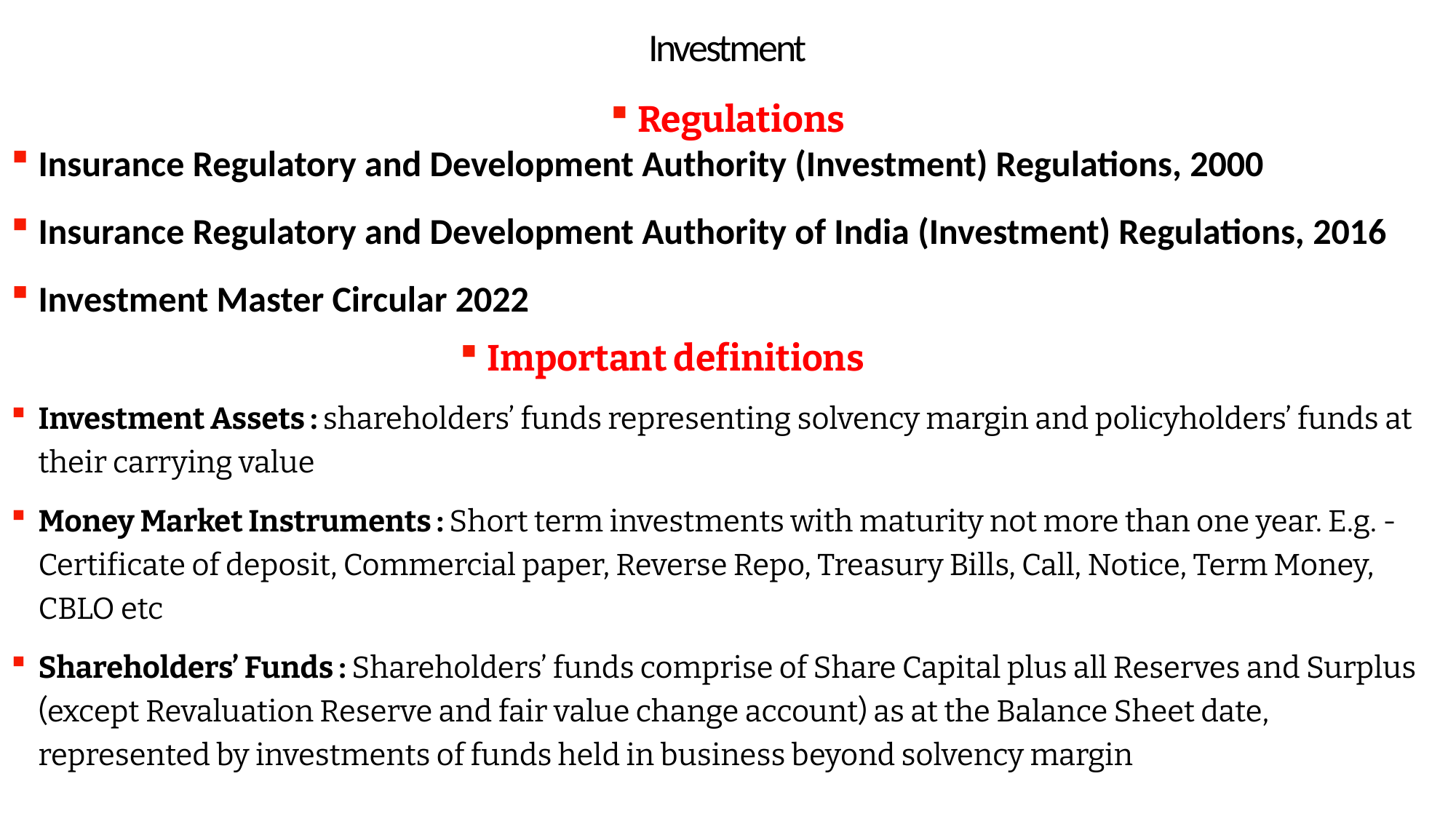

Investment
Regulations
Insurance Regulatory and Development Authority (Investment) Regulations, 2000
Insurance Regulatory and Development Authority of India (Investment) Regulations, 2016
Investment Master Circular 2022
Important definitions
Investment Assets : shareholders’ funds representing solvency margin and policyholders’ funds at their carrying value
Money Market Instruments : Short term investments with maturity not more than one year. E.g. - Certificate of deposit, Commercial paper, Reverse Repo, Treasury Bills, Call, Notice, Term Money, CBLO etc
Shareholders’ Funds : Shareholders’ funds comprise of Share Capital plus all Reserves and Surplus (except Revaluation Reserve and fair value change account) as at the Balance Sheet date, represented by investments of funds held in business beyond solvency margin